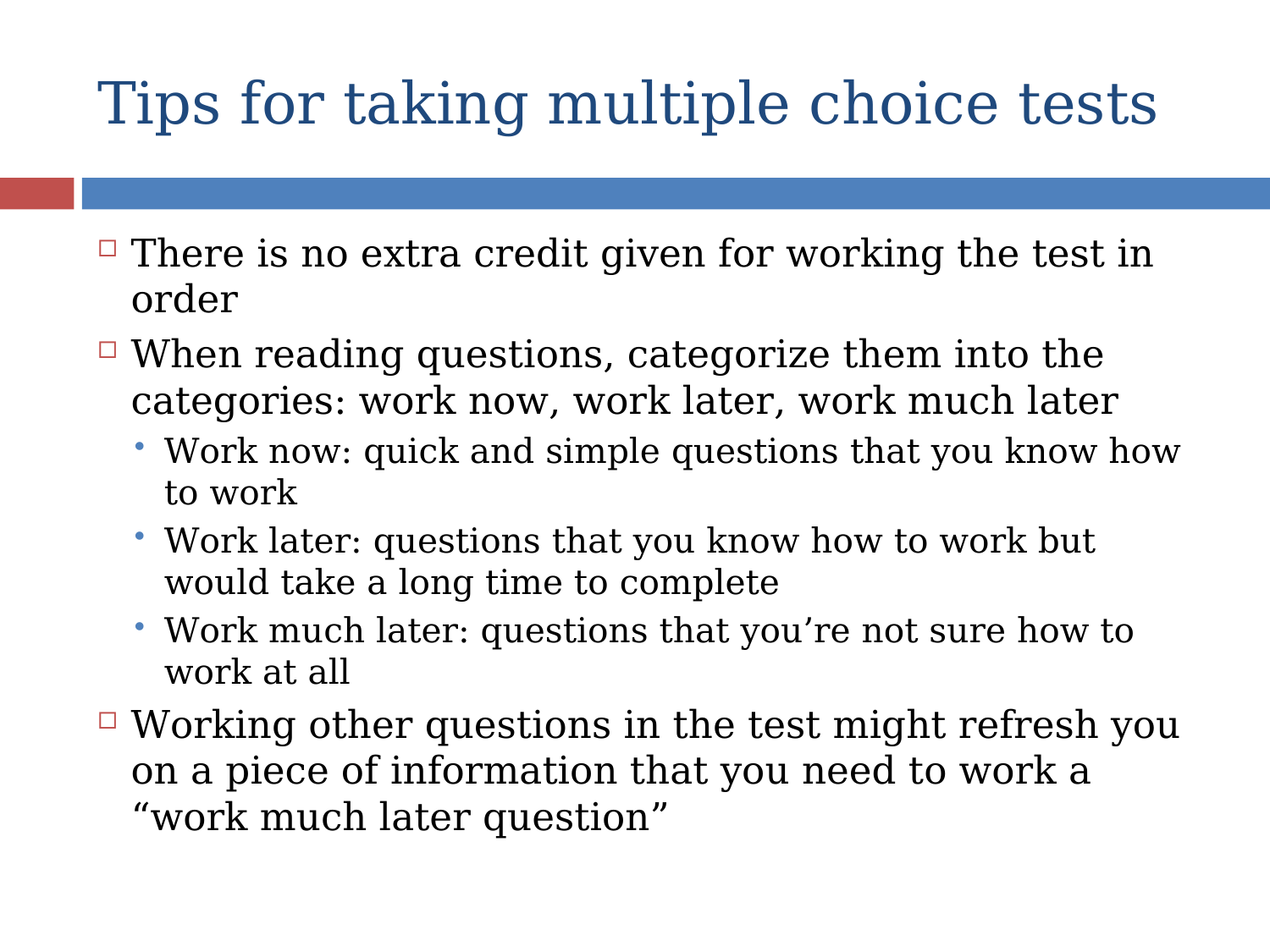

# Tips for taking multiple choice tests
There is no extra credit given for working the test in order
When reading questions, categorize them into the categories: work now, work later, work much later
Work now: quick and simple questions that you know how to work
Work later: questions that you know how to work but would take a long time to complete
Work much later: questions that you’re not sure how to work at all
Working other questions in the test might refresh you on a piece of information that you need to work a “work much later question”